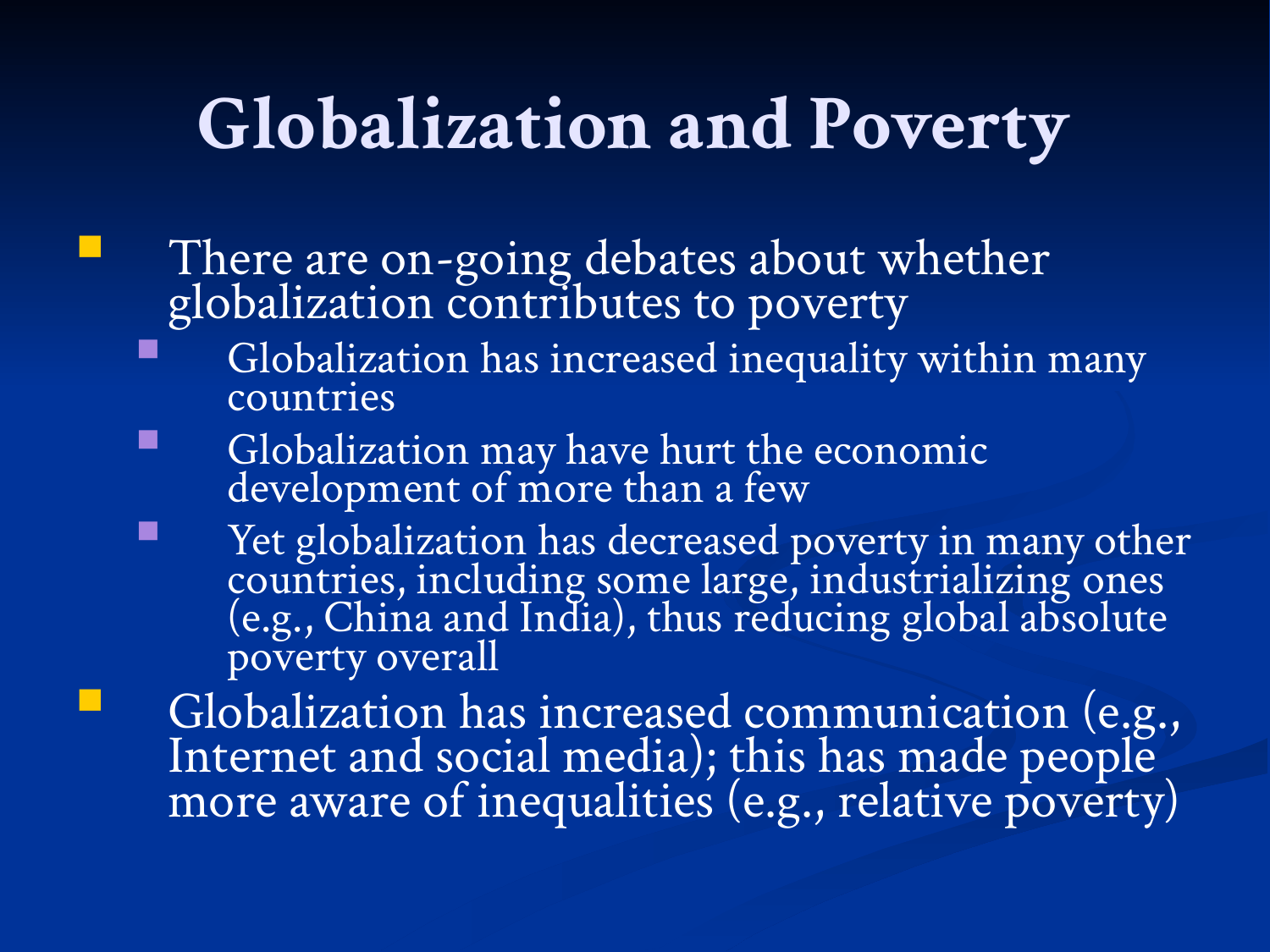

Globalization and Poverty
# There are on-going debates about whether globalization contributes to poverty
Globalization has increased inequality within many countries
Globalization may have hurt the economic development of more than a few
Yet globalization has decreased poverty in many other countries, including some large, industrializing ones (e.g., China and India), thus reducing global absolute poverty overall
Globalization has increased communication (e.g., Internet and social media); this has made people more aware of inequalities (e.g., relative poverty)